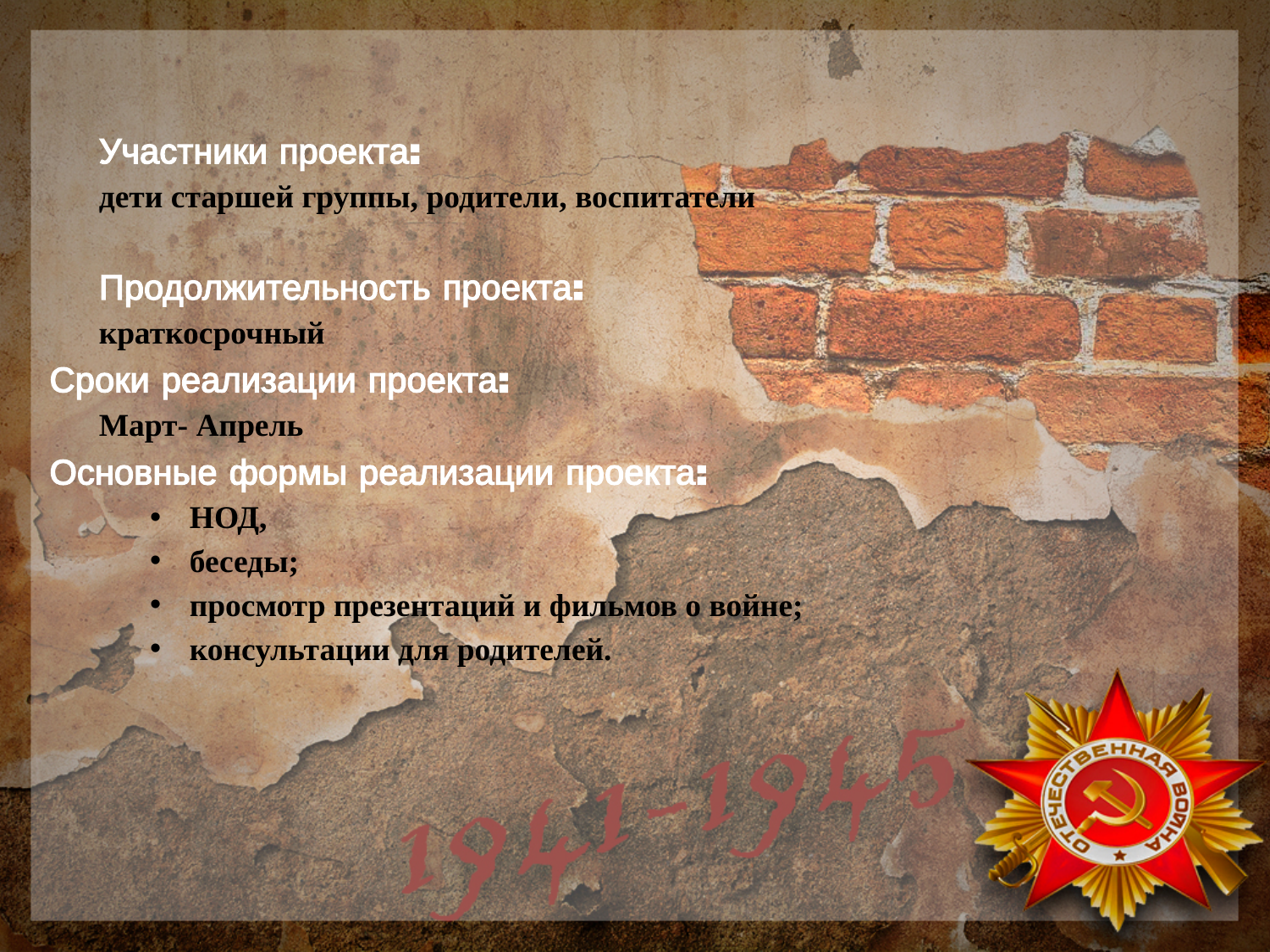

Участники проекта:
дети старшей группы, родители, воспитатели

Продолжительность проекта:
краткосрочный
Сроки реализации проекта:
Март- Апрель
Основные формы реализации проекта:
НОД,
беседы;
просмотр презентаций и фильмов о войне;
консультации для родителей.